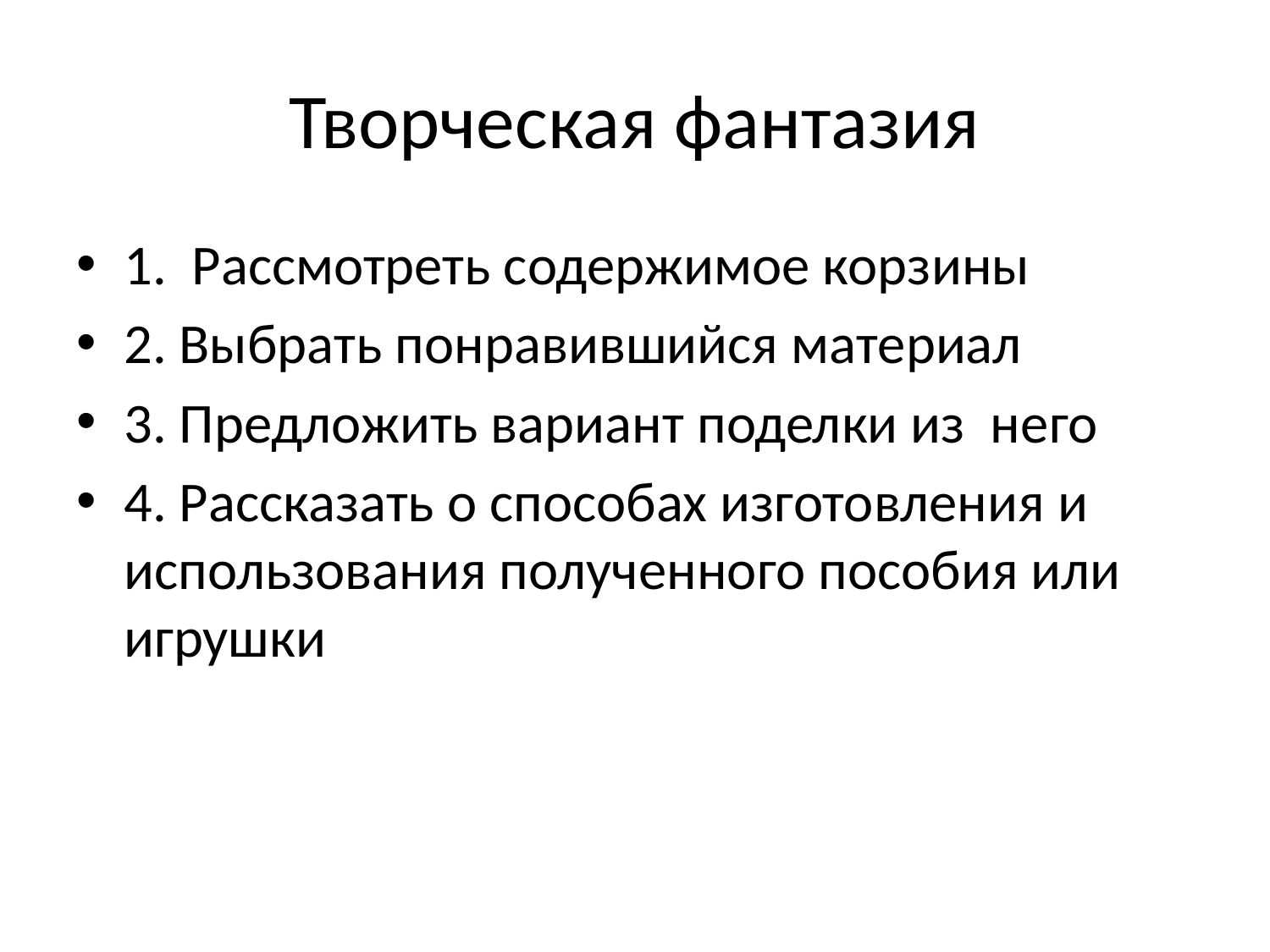

# Творческая фантазия
1.  Рассмотреть содержимое корзины
2. Выбрать понравившийся материал
3. Предложить вариант поделки из  него
4. Рассказать о способах изготовления и использования полученного пособия или игрушки